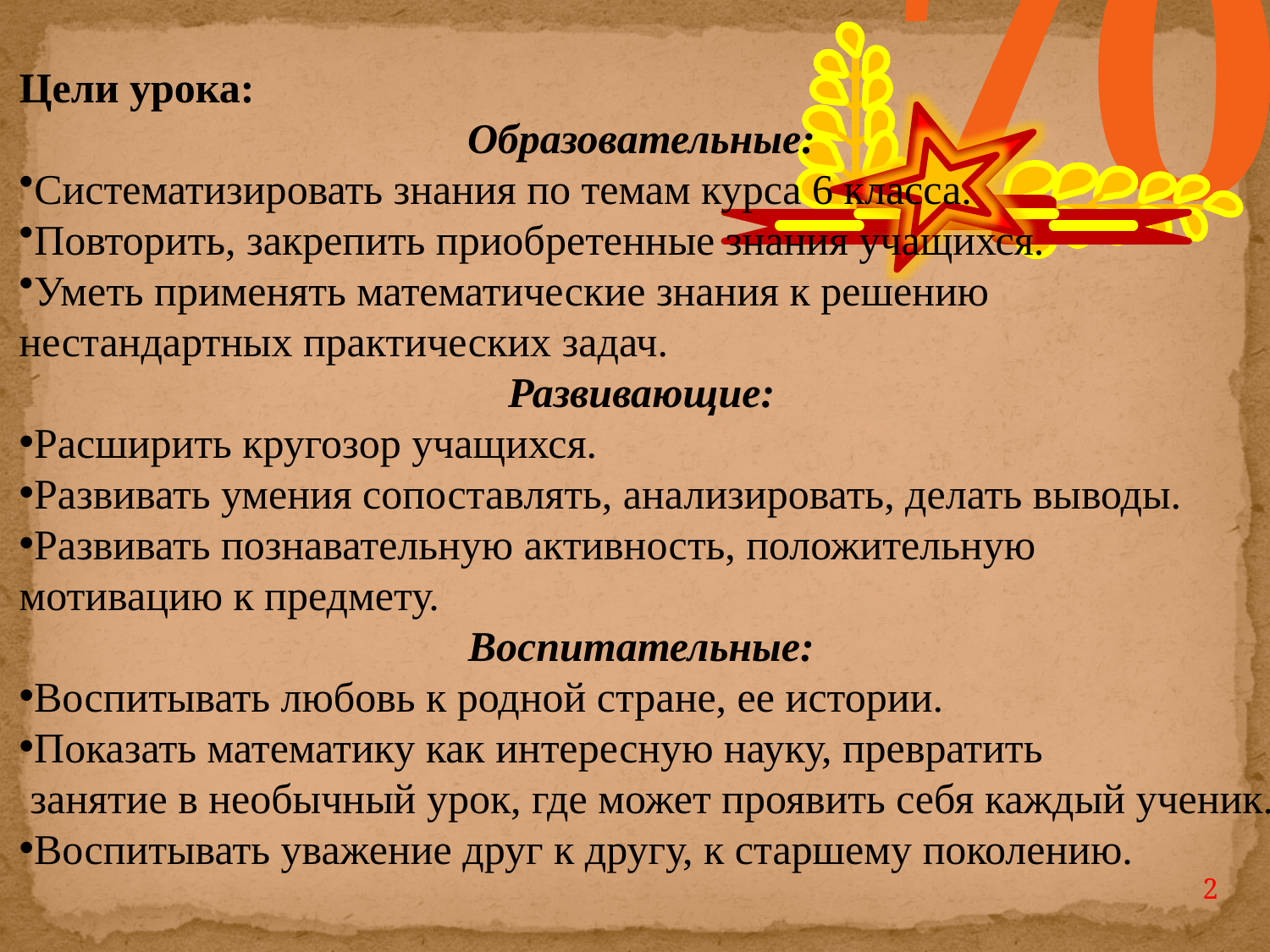

70

Цели урока:
Образовательные:
Систематизировать знания по темам курса 6 класса.
Повторить, закрепить приобретенные знания учащихся.
Уметь применять математические знания к решению
нестандартных практических задач.
Развивающие:
Расширить кругозор учащихся.
Развивать умения сопоставлять, анализировать, делать выводы.
Развивать познавательную активность, положительную
мотивацию к предмету.
Воспитательные:
Воспитывать любовь к родной стране, ее истории.
Показать математику как интересную науку, превратить
 занятие в необычный урок, где может проявить себя каждый ученик.
Воспитывать уважение друг к другу, к старшему поколению.

2